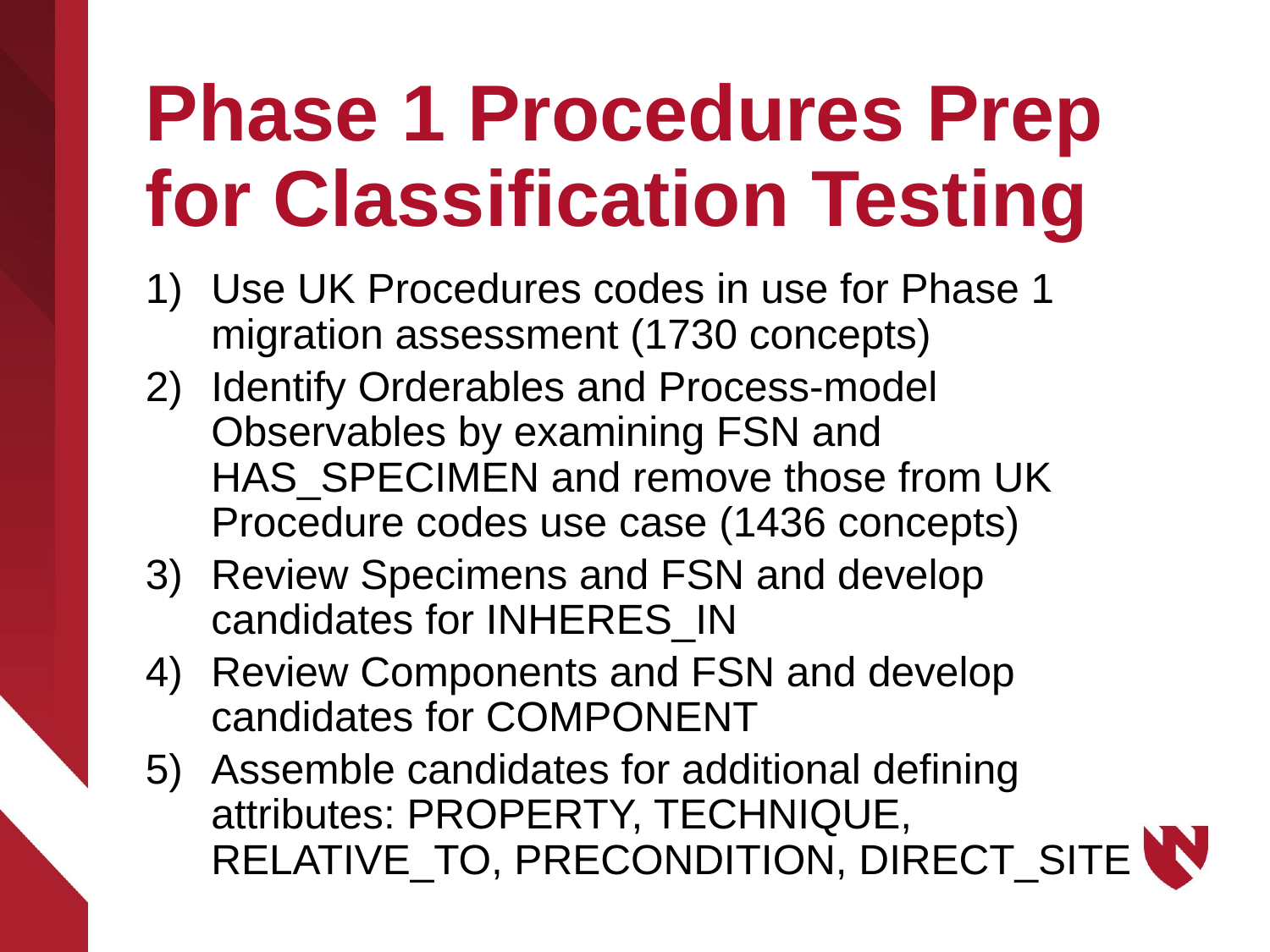

# Phase 1 Procedures Prep for Classification Testing
Use UK Procedures codes in use for Phase 1 migration assessment (1730 concepts)
Identify Orderables and Process-model Observables by examining FSN and HAS_SPECIMEN and remove those from UK Procedure codes use case (1436 concepts)
Review Specimens and FSN and develop candidates for INHERES_IN
Review Components and FSN and develop candidates for COMPONENT
Assemble candidates for additional defining attributes: PROPERTY, TECHNIQUE, RELATIVE_TO, PRECONDITION, DIRECT_SITE